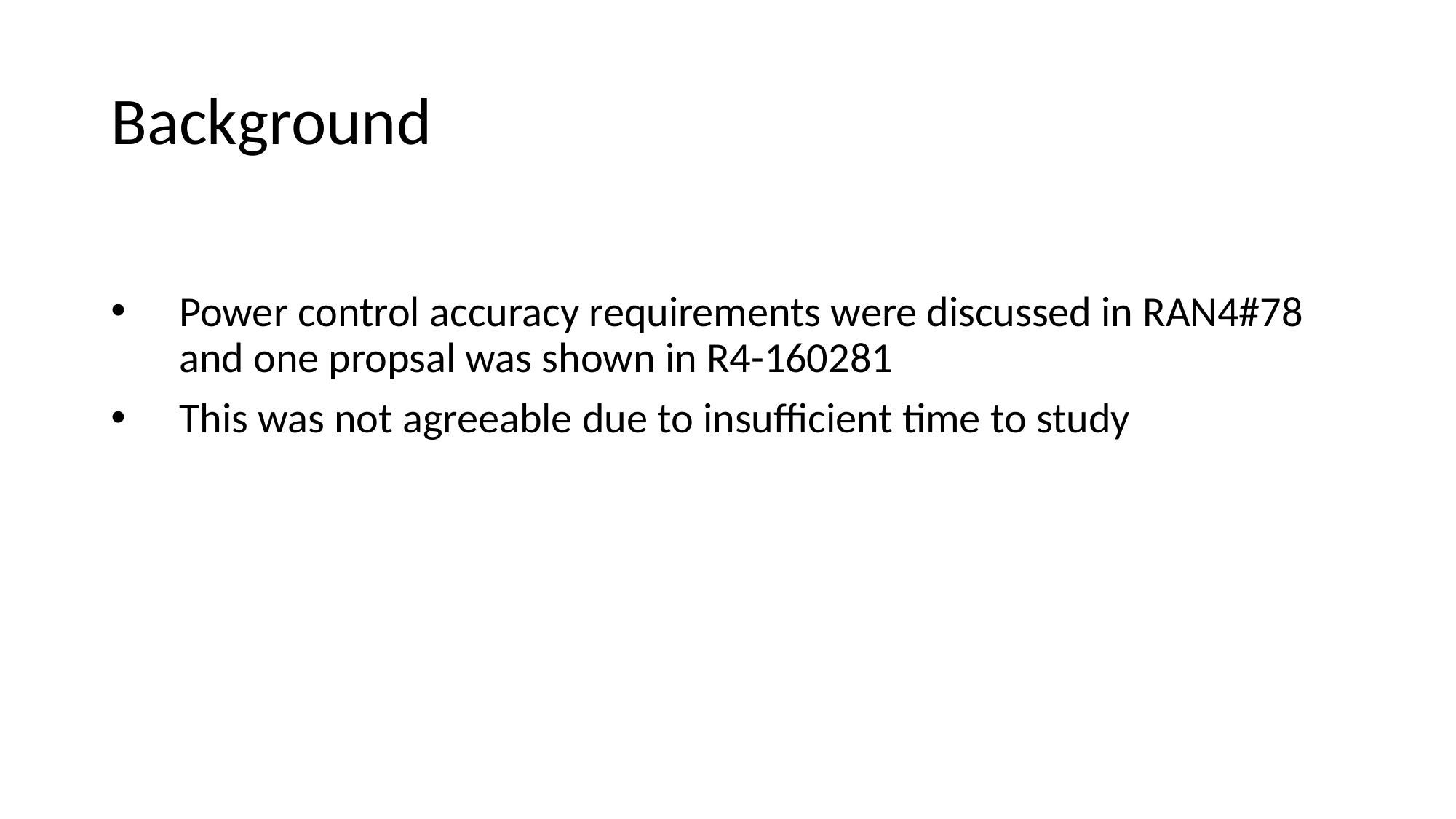

# Background

Power control accuracy requirements were discussed in RAN4#78 and one propsal was shown in R4-160281
This was not agreeable due to insufficient time to study